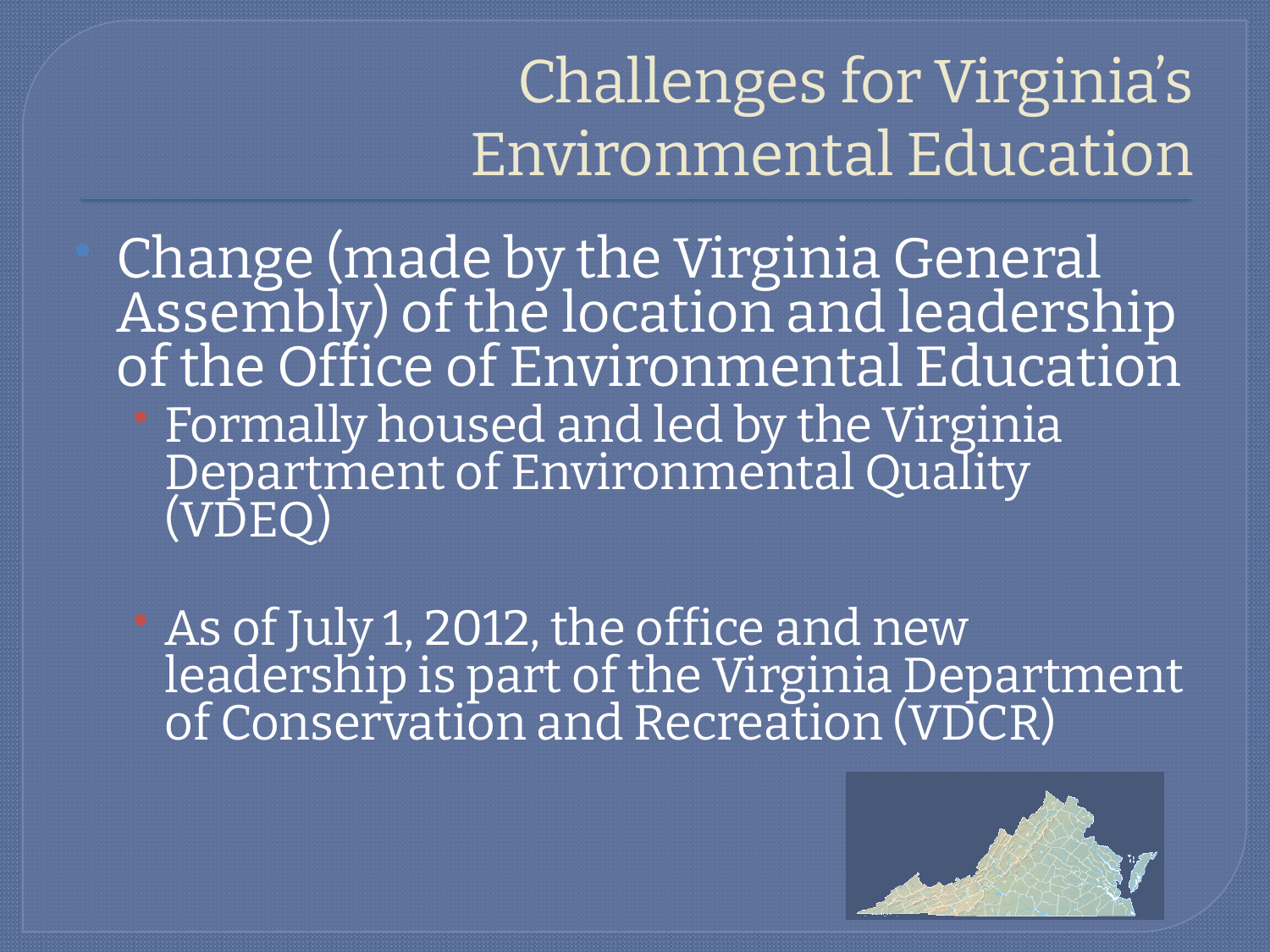

# Challenges for Virginia’s Environmental Education
Change (made by the Virginia General Assembly) of the location and leadership of the Office of Environmental Education
Formally housed and led by the Virginia Department of Environmental Quality (VDEQ)

As of July 1, 2012, the office and new leadership is part of the Virginia Department of Conservation and Recreation (VDCR)